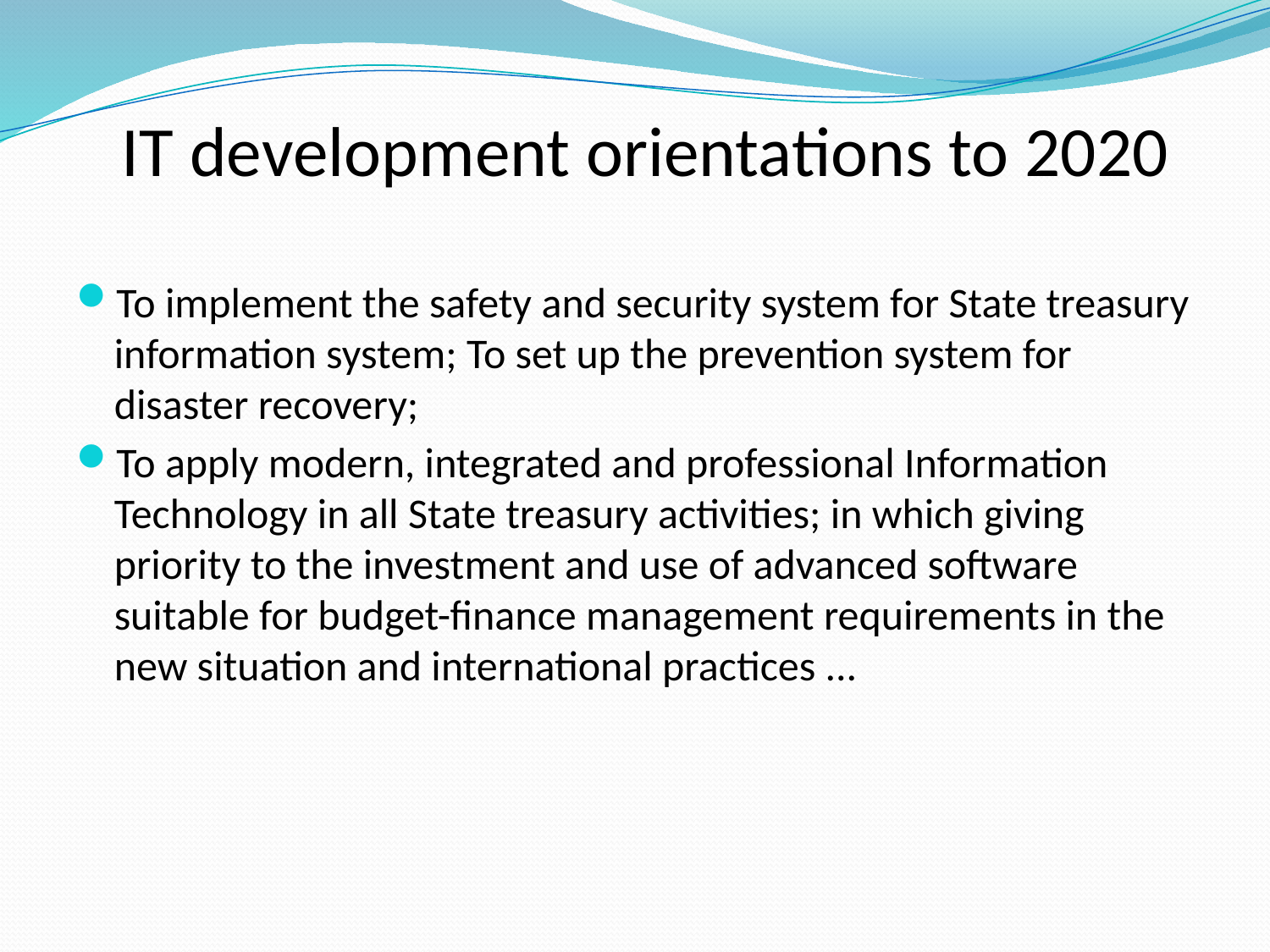

# IT development orientations to 2020
To implement the safety and security system for State treasury information system; To set up the prevention system for disaster recovery;
To apply modern, integrated and professional Information Technology in all State treasury activities; in which giving priority to the investment and use of advanced software suitable for budget-finance management requirements in the new situation and international practices ...